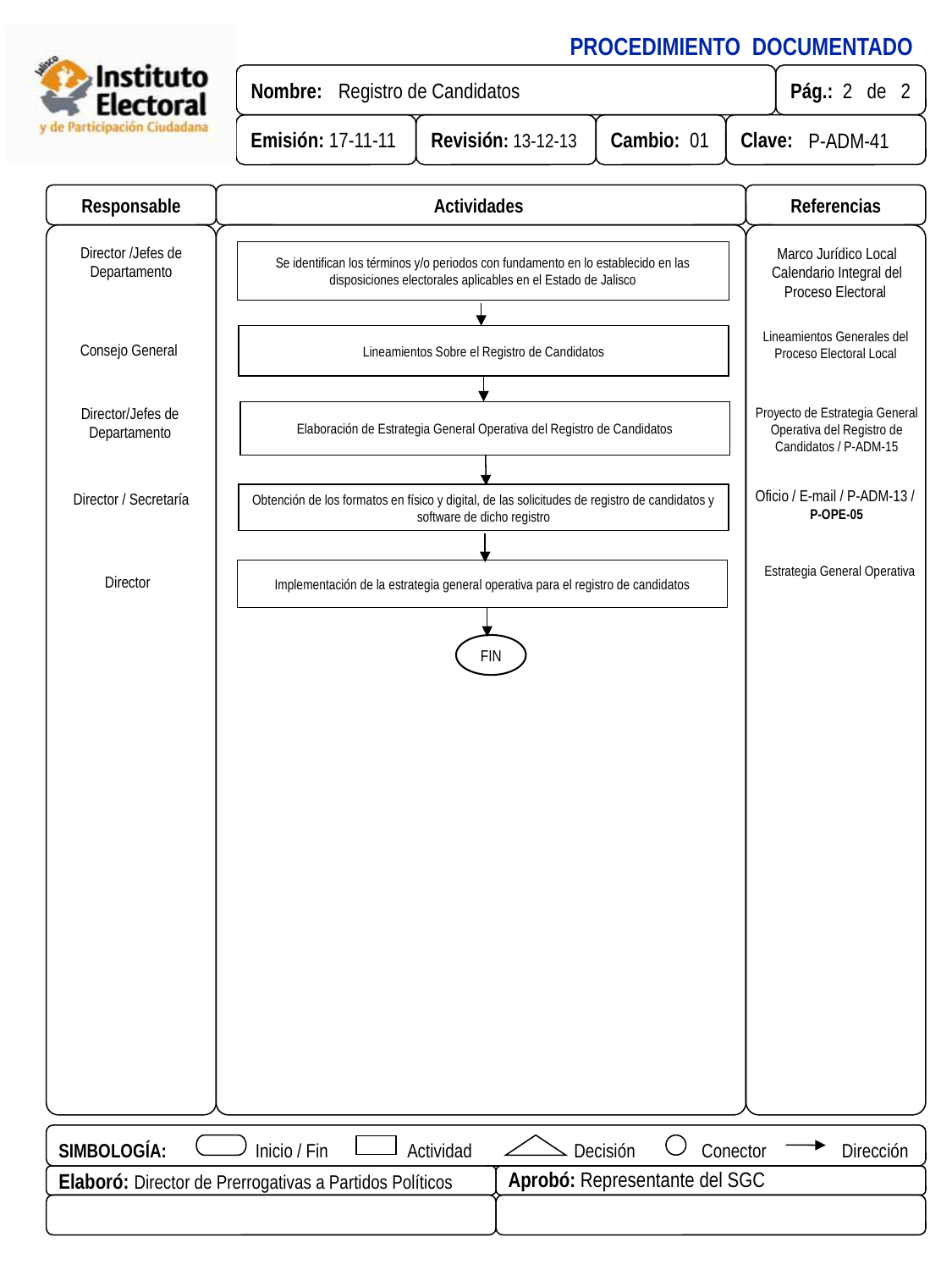

Responsable
Actividades
Referencias

Director /Jefes de Departamento
Se identifican los términos y/o periodos con fundamento en lo establecido en las disposiciones electorales aplicables en el Estado de Jalisco
Marco Jurídico Local
Calendario Integral del Proceso Electoral
Lineamientos Sobre el Registro de Candidatos
Lineamientos Generales del Proceso Electoral Local
Consejo General

Director/Jefes de Departamento
Elaboración de Estrategia General Operativa del Registro de Candidatos
Proyecto de Estrategia General Operativa del Registro de Candidatos / P-ADM-15
Obtención de los formatos en físico y digital, de las solicitudes de registro de candidatos y software de dicho registro
Oficio / E-mail / P-ADM-13 /  P-OPE-05
Director / Secretaría
Implementación de la estrategia general operativa para el registro de candidatos
Estrategia General Operativa
Director
FIN